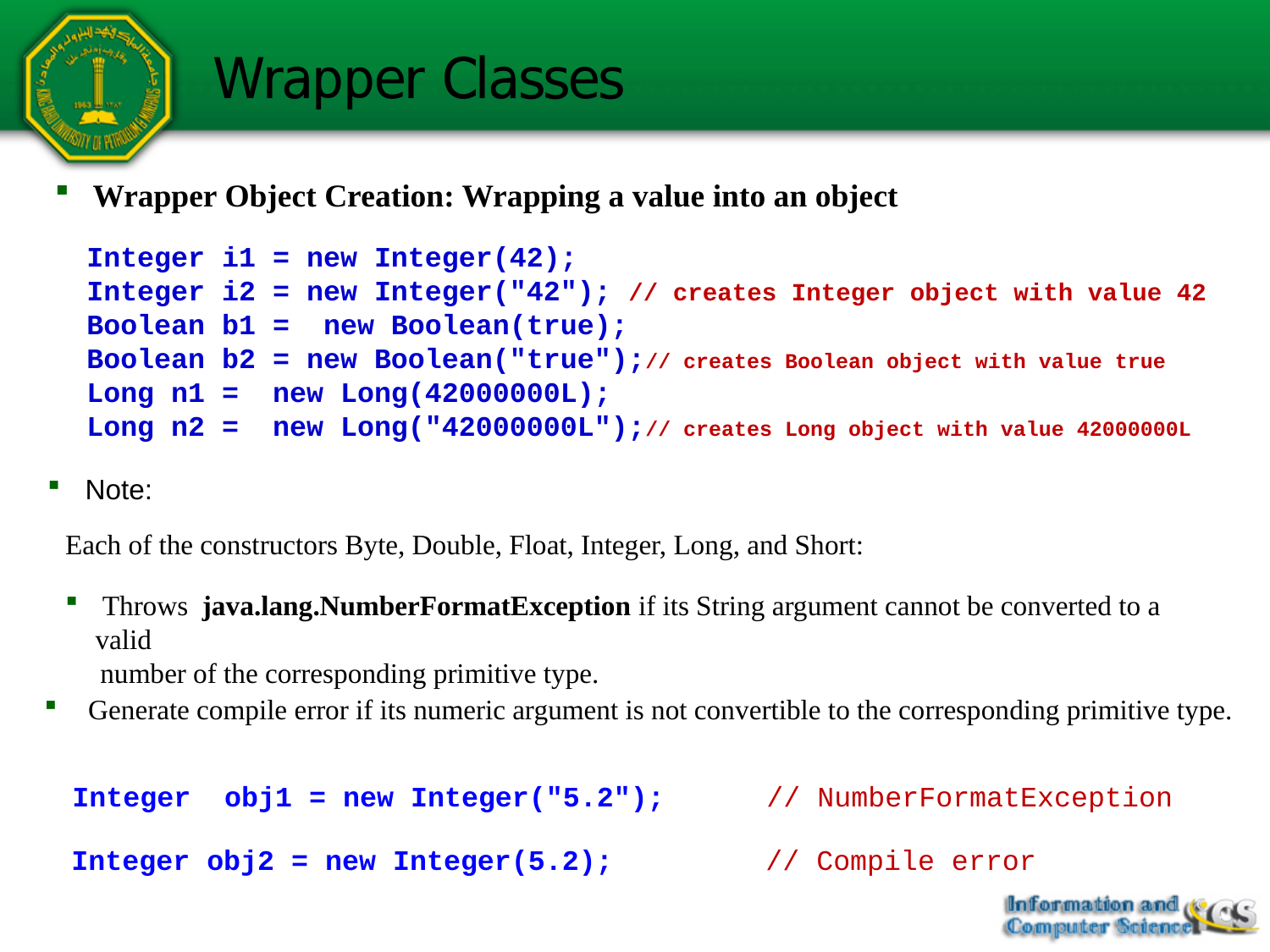

# Wrapper Classes
 Wrapper Object Creation: Wrapping a value into an object
Integer i1 = new Integer(42);
Integer i2 = new Integer("42"); // creates Integer object with value 42
Boolean b1 =  new Boolean(true);
Boolean b2 = new Boolean("true");// creates Boolean object with value true
Long n1 =  new Long(42000000L);
Long n2 =  new Long("42000000L");// creates Long object with value 42000000L
 Note:
Each of the constructors Byte, Double, Float, Integer, Long, and Short:
 Throws  java.lang.NumberFormatException if its String argument cannot be converted to a valid
     number of the corresponding primitive type.

  Generate compile error if its numeric argument is not convertible to the corresponding primitive type.
Integer  obj1 = new Integer("5.2");      // NumberFormatException
Integer obj2 = new Integer(5.2);         // Compile error